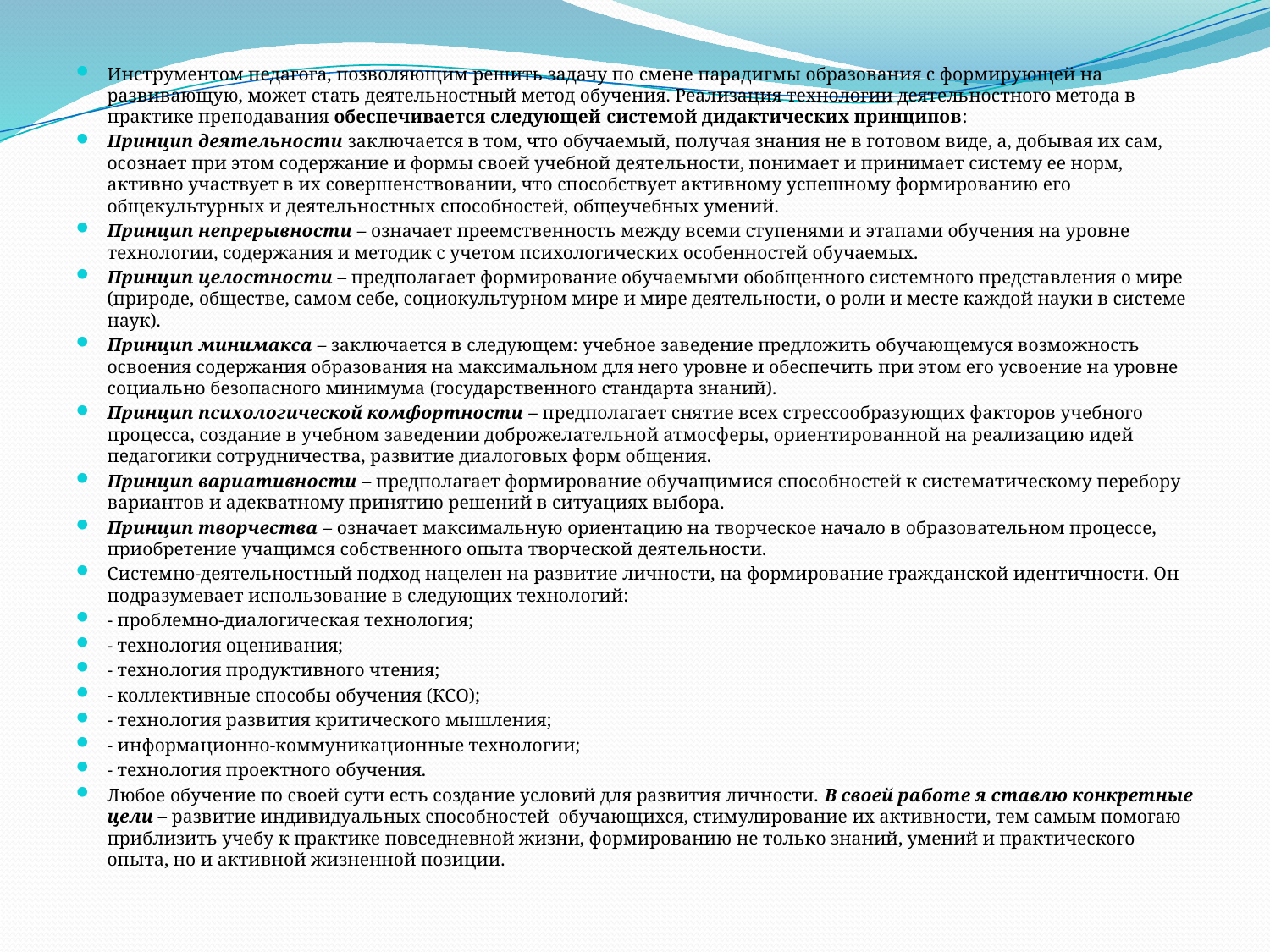

Инструментом педагога, позволяющим решить задачу по смене парадигмы образования с формирующей на развивающую, может стать деятельностный метод обучения. Реализация технологии деятельностного метода в практике преподавания обеспечивается следующей системой дидактических принципов:
Принцип деятельности заключается в том, что обучаемый, получая знания не в готовом виде, а, добывая их сам, осознает при этом содержание и формы своей учебной деятельности, понимает и принимает систему ее норм, активно участвует в их совершенствовании, что способствует активному успешному формированию его общекультурных и деятельностных способностей, общеучебных умений.
Принцип непрерывности – означает преемственность между всеми ступенями и этапами обучения на уровне технологии, содержания и методик с учетом психологических особенностей обучаемых.
Принцип целостности – предполагает формирование обучаемыми обобщенного системного представления о мире (природе, обществе, самом себе, социокультурном мире и мире деятельности, о роли и месте каждой науки в системе наук).
Принцип минимакса – заключается в следующем: учебное заведение предложить обучающемуся возможность освоения содержания образования на максимальном для него уровне и обеспечить при этом его усвоение на уровне социально безопасного минимума (государственного стандарта знаний).
Принцип психологической комфортности – предполагает снятие всех стрессообразующих факторов учебного процесса, создание в учебном заведении доброжелательной атмосферы, ориентированной на реализацию идей педагогики сотрудничества, развитие диалоговых форм общения.
Принцип вариативности – предполагает формирование обучащимися способностей к систематическому перебору вариантов и адекватному принятию решений в ситуациях выбора.
Принцип творчества – означает максимальную ориентацию на творческое начало в образовательном процессе, приобретение учащимся собственного опыта творческой деятельности.
Системно-деятельностный подход нацелен на развитие личности, на формирование гражданской идентичности. Он подразумевает использование в следующих технологий:
- проблемно-диалогическая технология;
- технология оценивания;
- технология продуктивного чтения;
- коллективные способы обучения (КСО);
- технология развития критического мышления;
- информационно-коммуникационные технологии;
- технология проектного обучения.
Любое обучение по своей сути есть создание условий для развития личности. В своей работе я ставлю конкретные цели – развитие индивидуальных способностей  обучающихся, стимулирование их активности, тем самым помогаю приблизить учебу к практике повседневной жизни, формированию не только знаний, умений и практического опыта, но и активной жизненной позиции.